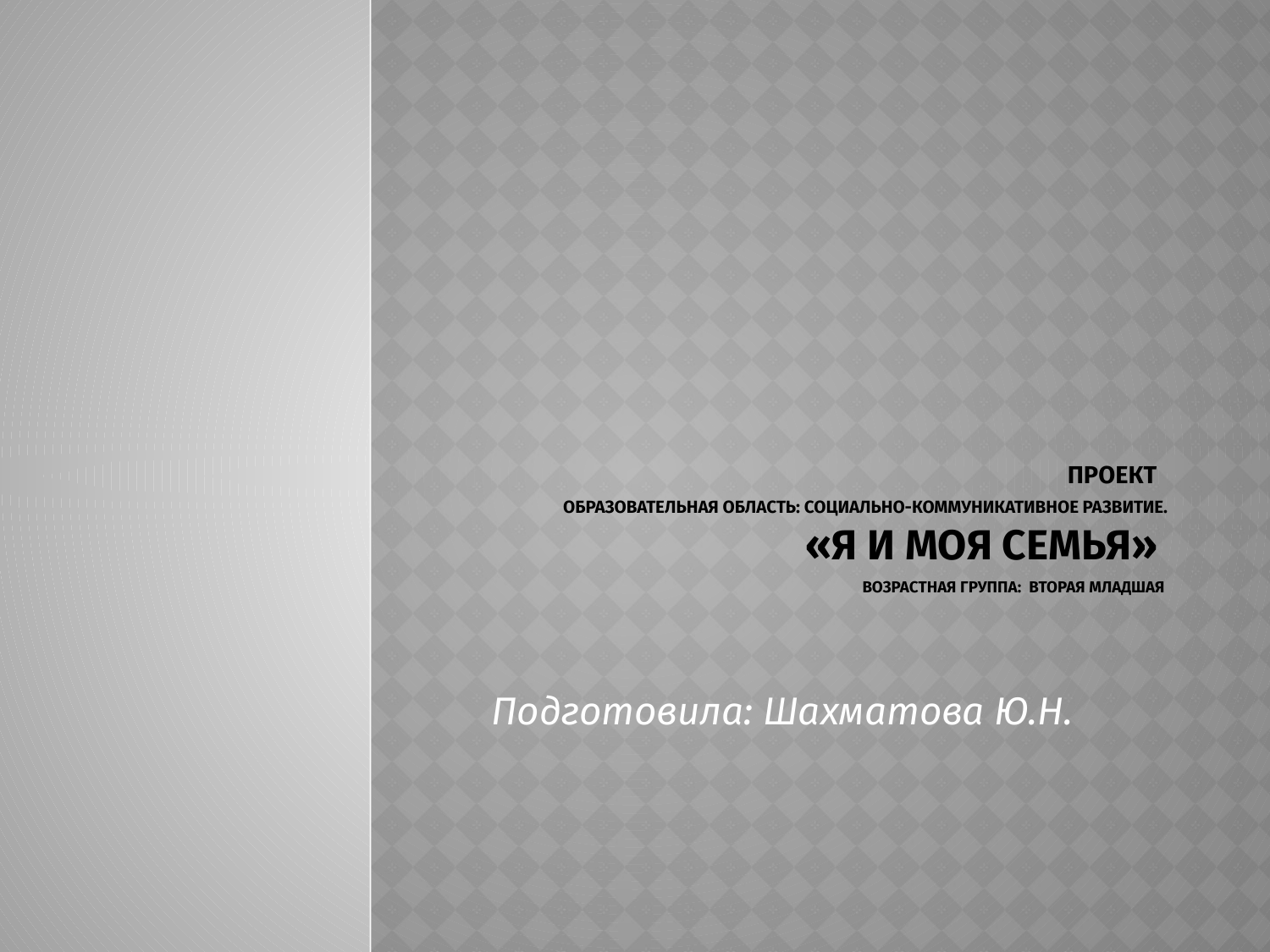

# Проект Образовательная область: социально-коммуникативное развитие. «Я и моя семья» Возрастная группа:  вторая младшая
Подготовила: Шахматова Ю.Н.